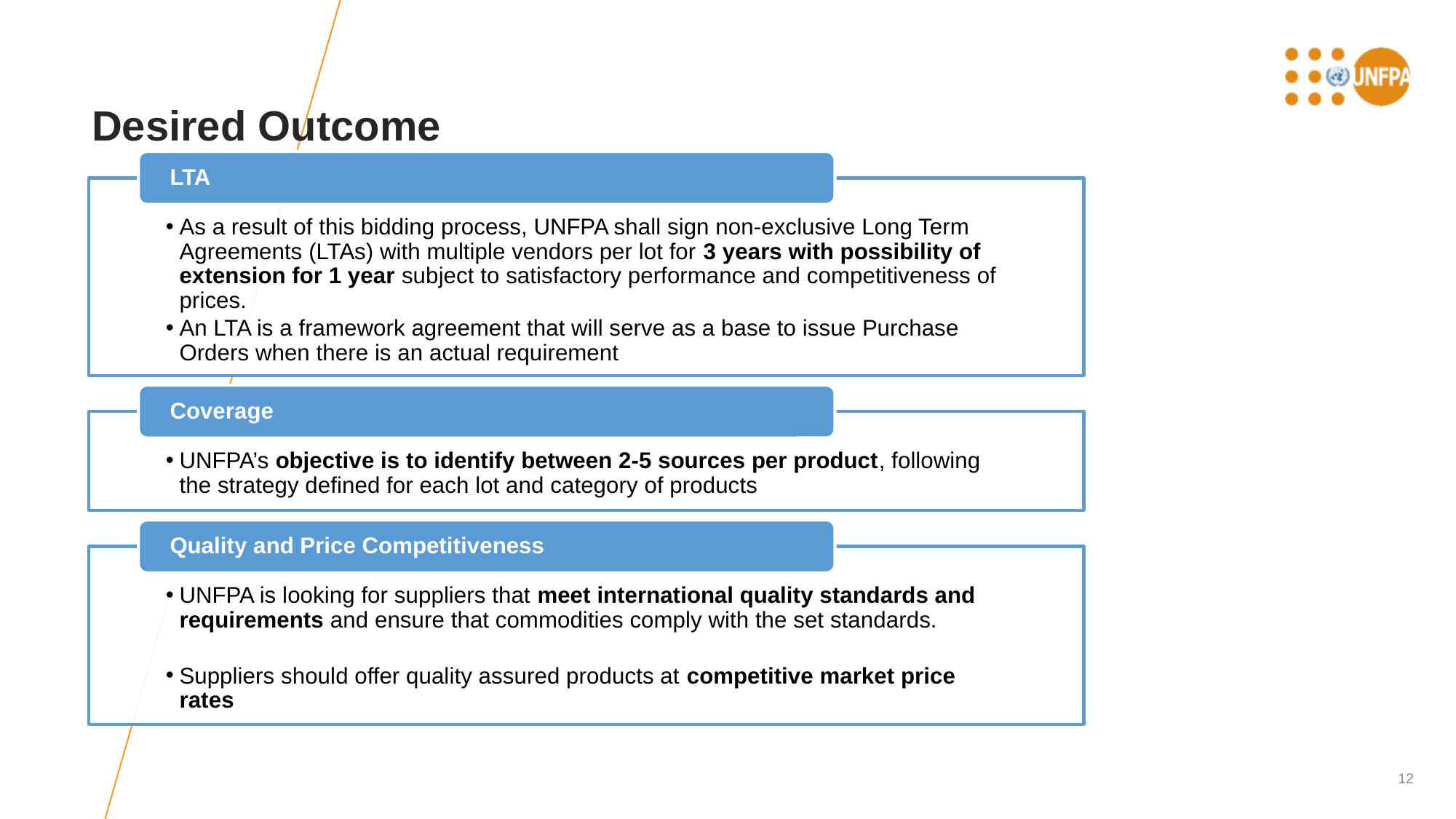

# Desired Outcome
As a result of this bidding process, UNFPA shall sign non-exclusive Long Term Agreements (LTAs) with multiple vendors per lot for 3 years with possibility of extension for 1 year subject to satisfactory performance and competitiveness of prices.
An LTA is a framework agreement that will serve as a base to issue Purchase Orders when there is an actual requirement
LTA
UNFPA’s objective is to identify between 2-5 sources per product, following the strategy defined for each lot and category of products
Coverage
UNFPA is looking for suppliers that meet international quality standards and requirements and ensure that commodities comply with the set standards.

Suppliers should offer quality assured products at competitive market price rates
Quality and Price Competitiveness
12